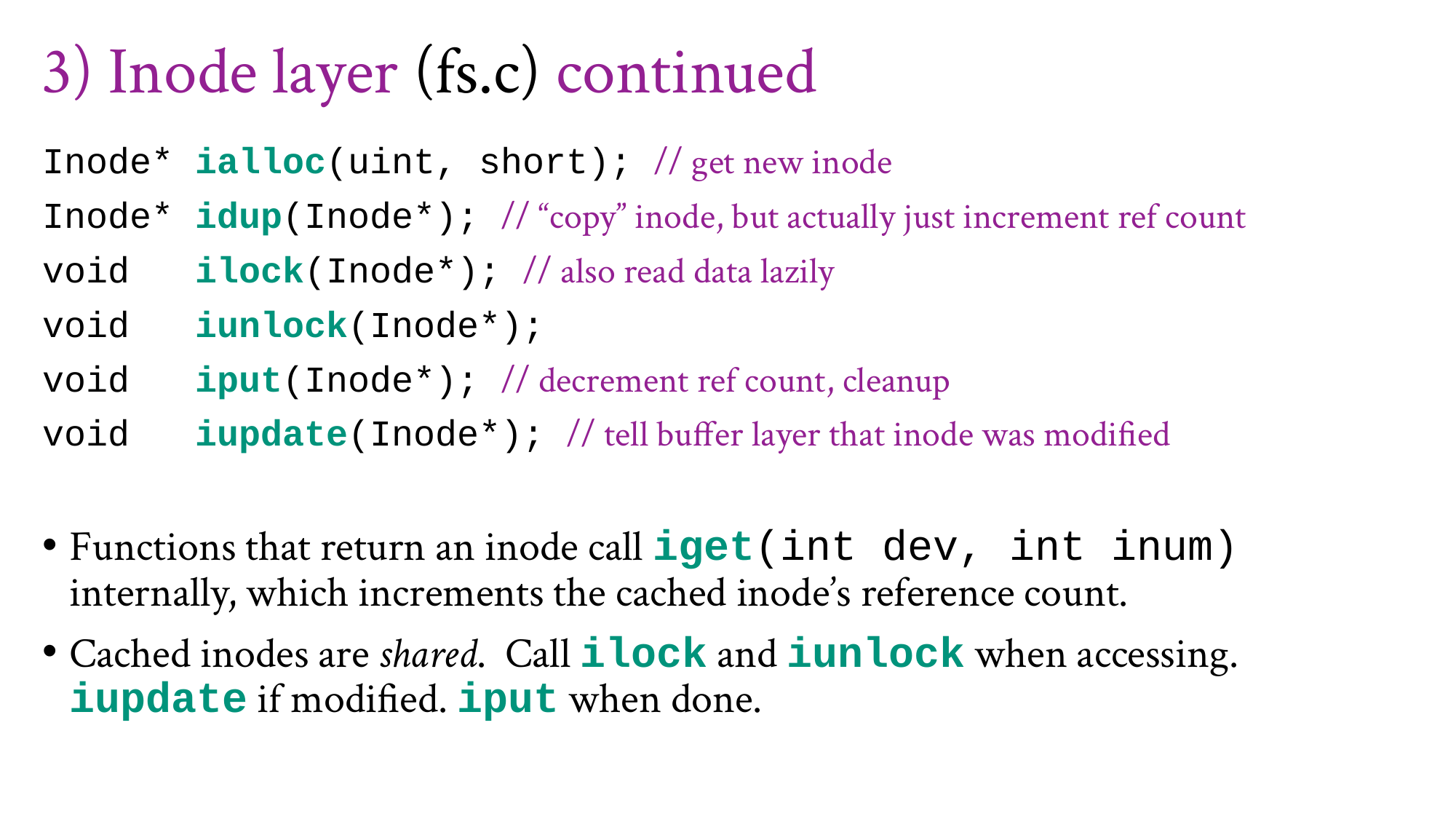

# 3) Inode layer (fs.c) continued
Inode* ialloc(uint, short); // get new inode
Inode* idup(Inode*); // “copy” inode, but actually just increment ref count
void   ilock(Inode*); // also read data lazily
void   iunlock(Inode*);
void   iput(Inode*); // decrement ref count, cleanup
void   iupdate(Inode*); // tell buffer layer that inode was modified

Functions that return an inode call iget(int dev, int inum) internally, which increments the cached inode’s reference count.
Cached inodes are shared.  Call ilock and iunlock when accessing.
iupdate if modified. iput when done.